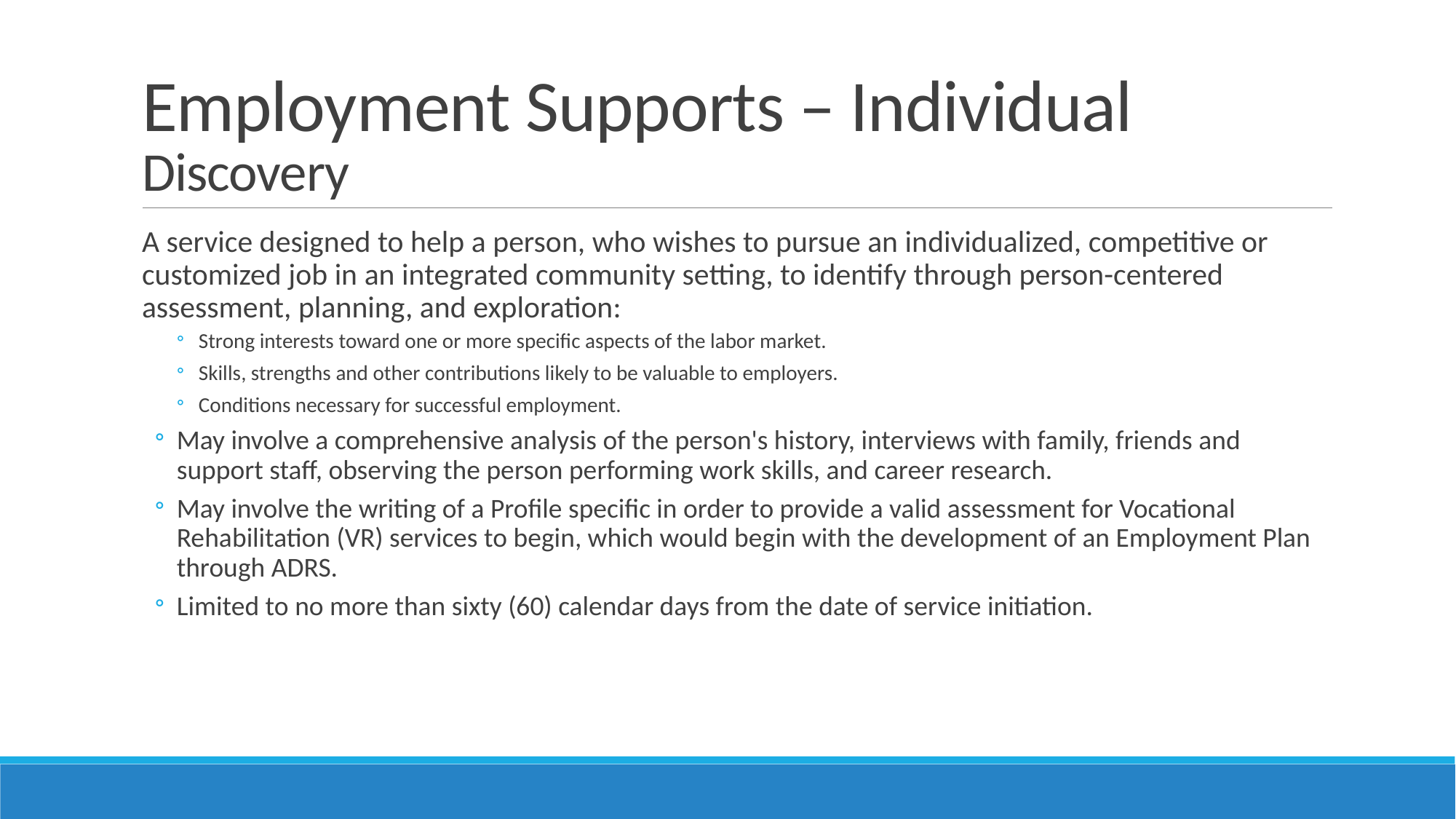

# Employment Supports – Individual Discovery
A service designed to help a person, who wishes to pursue an individualized, competitive or customized job in an integrated community setting, to identify through person-centered assessment, planning, and exploration:
Strong interests toward one or more specific aspects of the labor market.
Skills, strengths and other contributions likely to be valuable to employers.
Conditions necessary for successful employment.
May involve a comprehensive analysis of the person's history, interviews with family, friends and support staff, observing the person performing work skills, and career research.
May involve the writing of a Profile specific in order to provide a valid assessment for Vocational Rehabilitation (VR) services to begin, which would begin with the development of an Employment Plan through ADRS.
Limited to no more than sixty (60) calendar days from the date of service initiation.